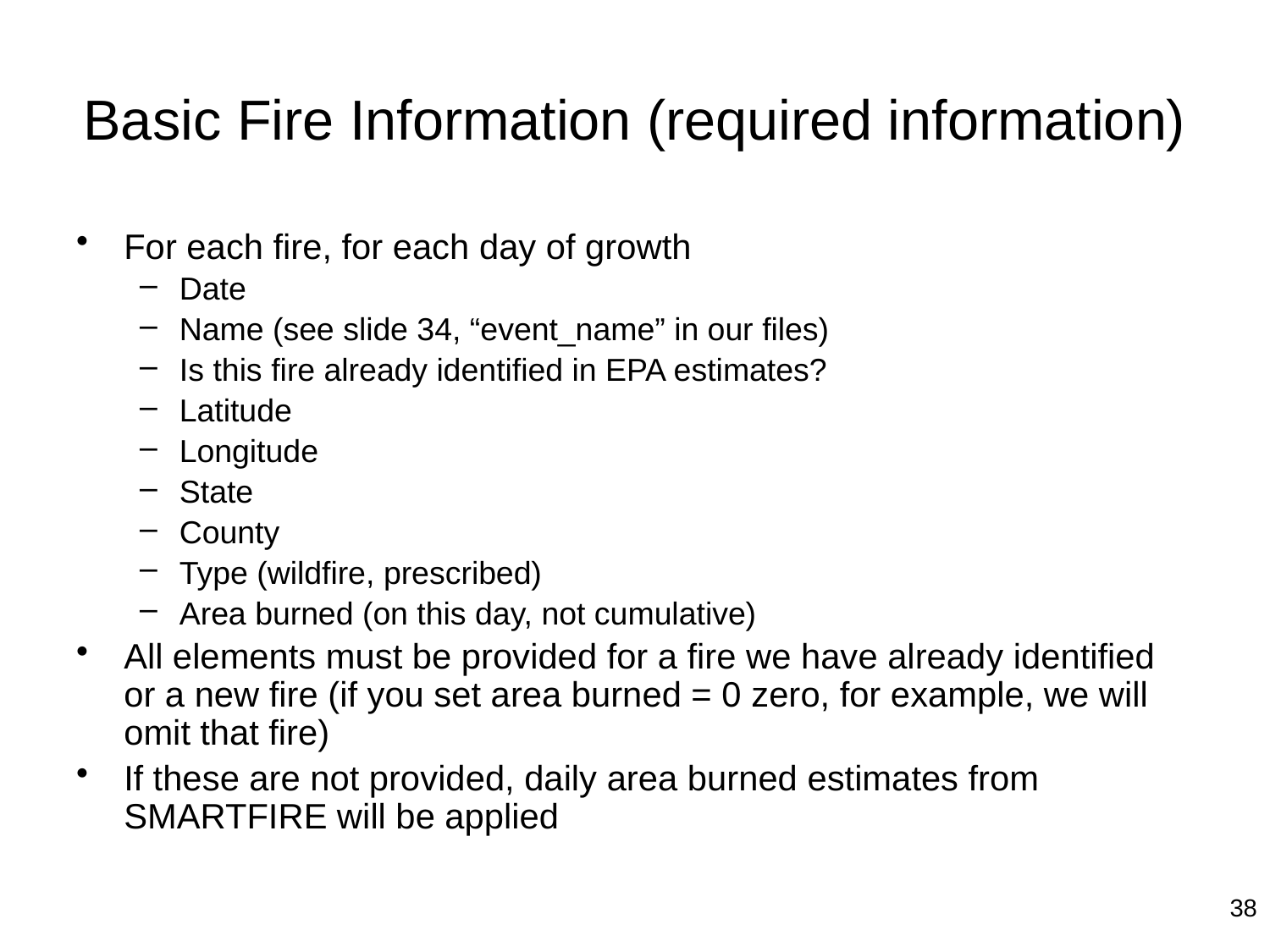

# Basic Fire Information (required information)
For each fire, for each day of growth
Date
Name (see slide 34, “event_name” in our files)
Is this fire already identified in EPA estimates?
Latitude
Longitude
State
County
Type (wildfire, prescribed)
Area burned (on this day, not cumulative)
All elements must be provided for a fire we have already identified or a new fire (if you set area burned = 0 zero, for example, we will omit that fire)
If these are not provided, daily area burned estimates from SMARTFIRE will be applied
38